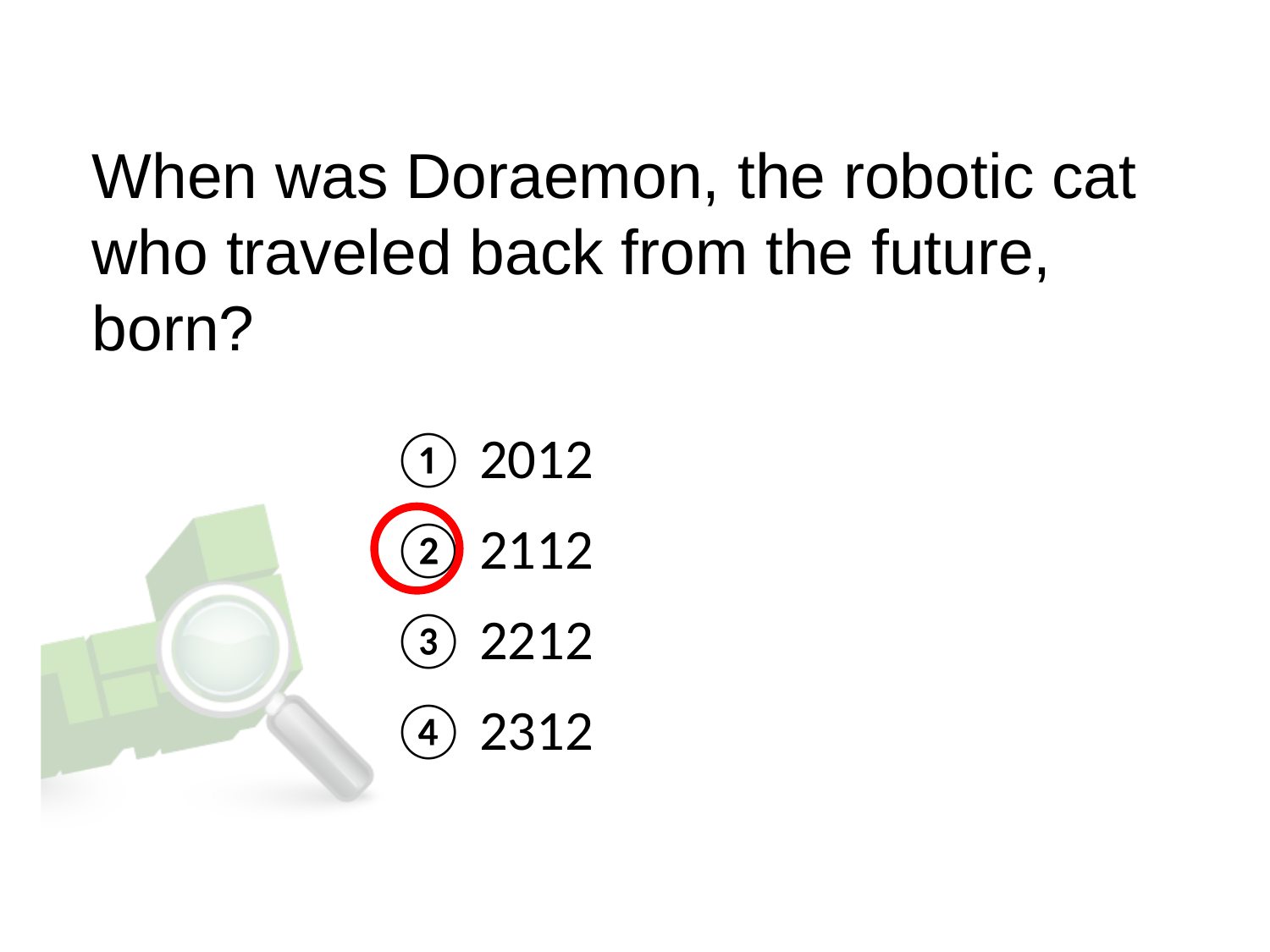

When was Doraemon, the robotic cat who traveled back from the future, born?
① 2012
② 2112
③ 2212
④ 2312